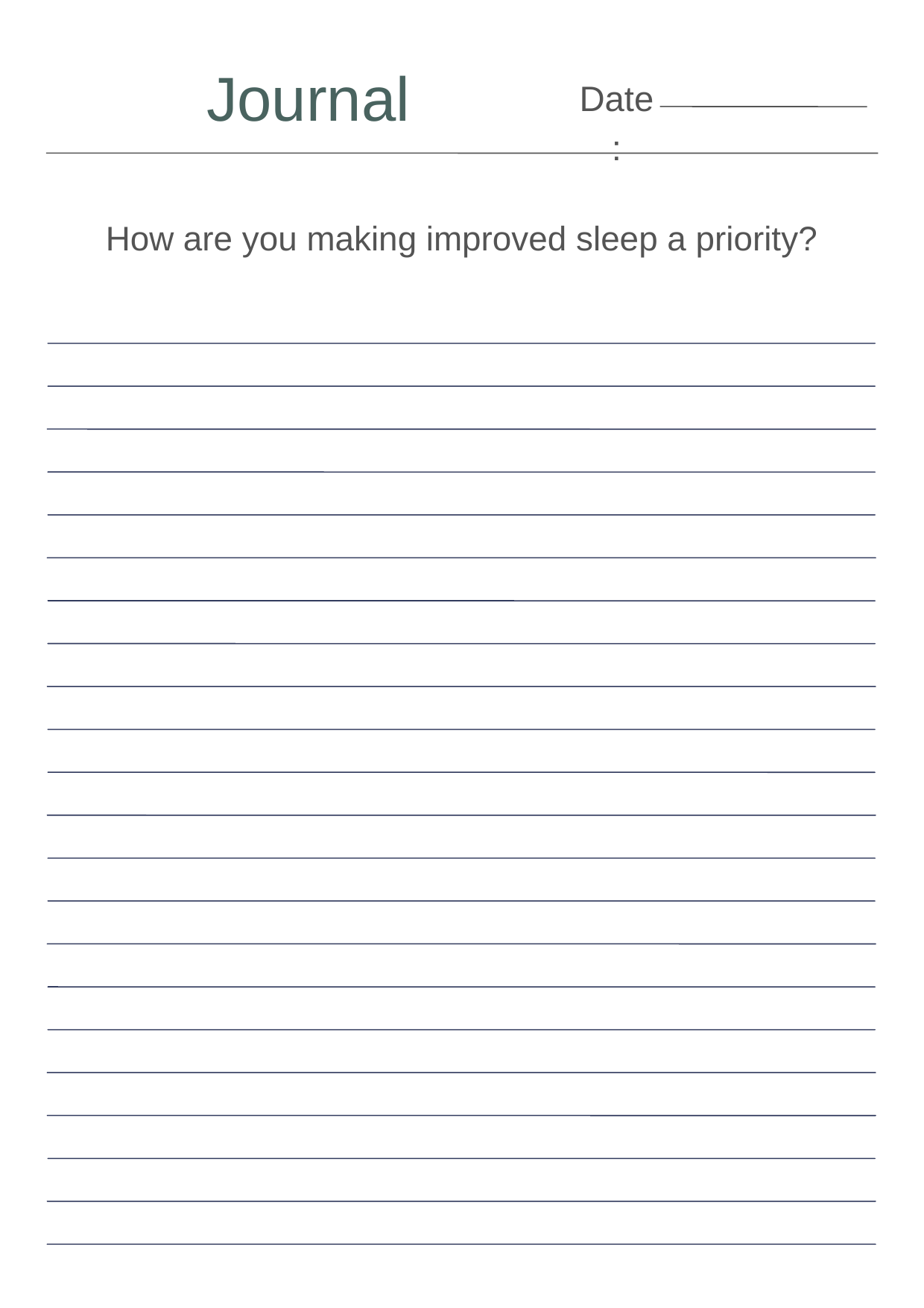

Journal
Date:

How are you making improved sleep a priority?